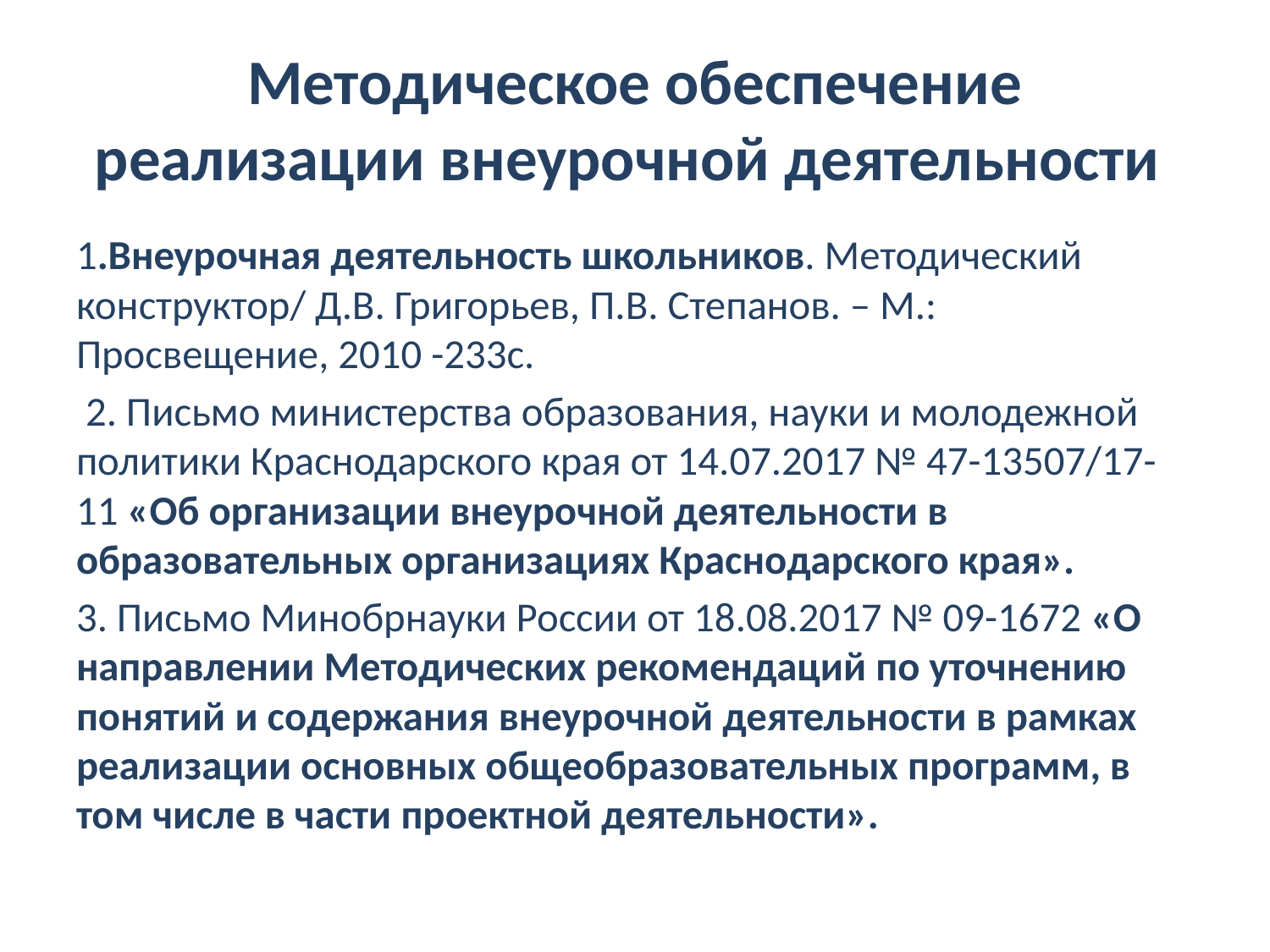

# Методическое обеспечение реализации внеурочной деятельности

1.Внеурочная деятельность школьников. Методический конструктор/ Д.В. Григорьев, П.В. Степанов. – М.: Просвещение, 2010 -233с.
 2. Письмо министерства образования, науки и молодежной политики Краснодарского края от 14.07.2017 № 47-13507/17-11 «Об организации внеурочной деятельности в образовательных организациях Краснодарского края».
3. Письмо Минобрнауки России от 18.08.2017 № 09-1672 «О направлении Методических рекомендаций по уточнению понятий и содержания внеурочной деятельности в рамках реализации основных общеобразовательных программ, в том числе в части проектной деятельности».